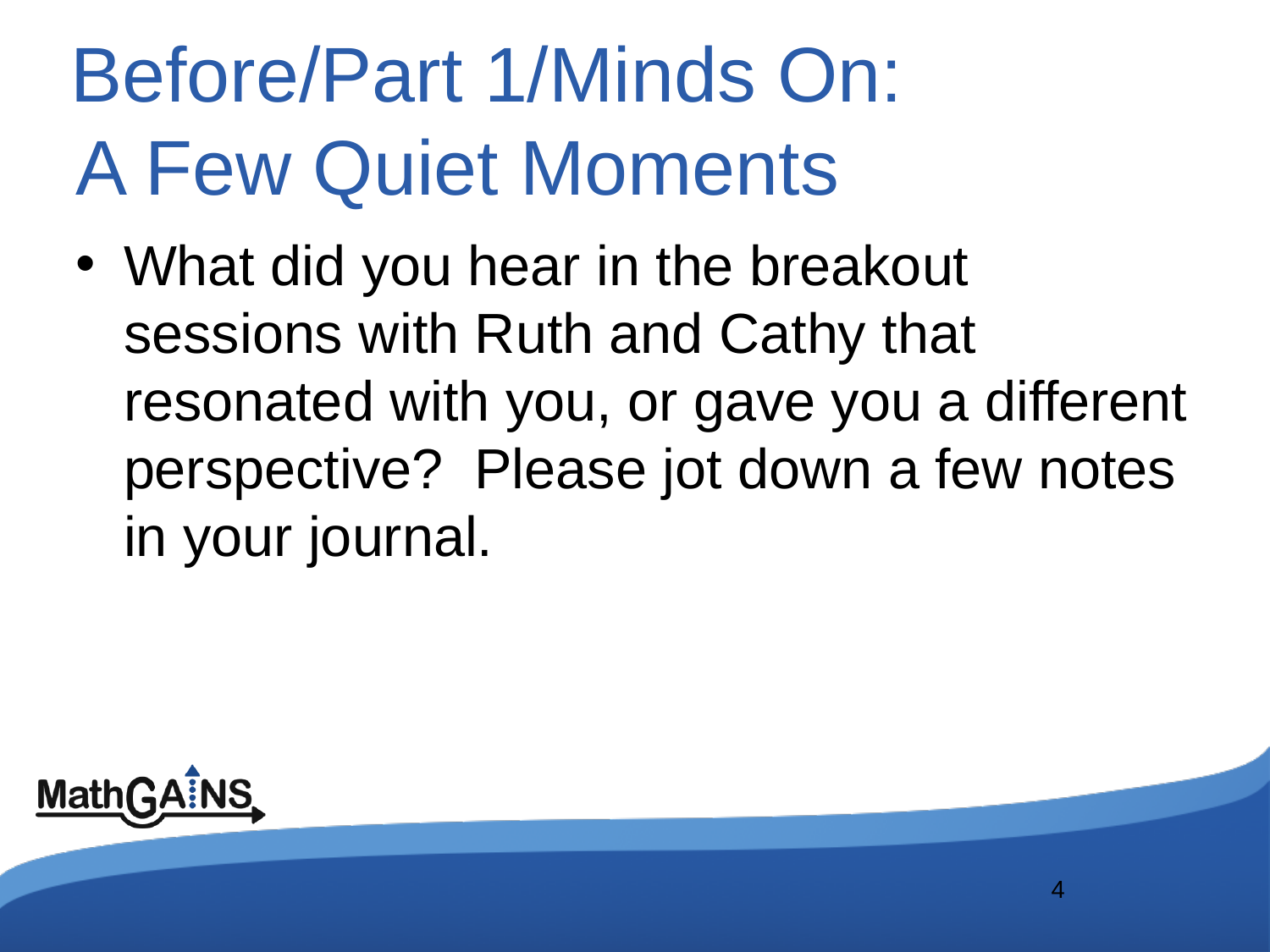

# Before/Part 1/Minds On: A Few Quiet Moments
What did you hear in the breakout sessions with Ruth and Cathy that resonated with you, or gave you a different perspective?  Please jot down a few notes in your journal.
4